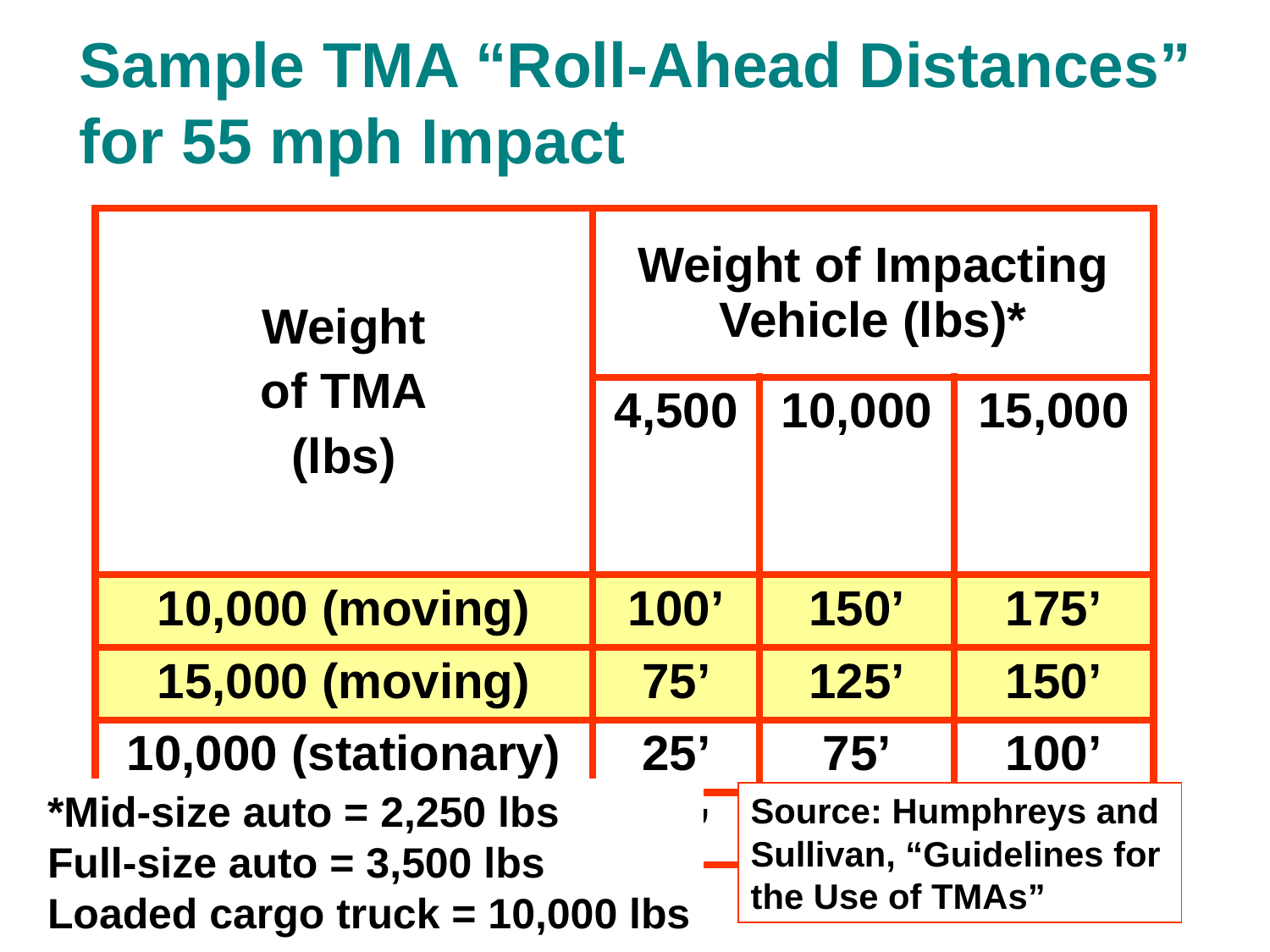

Sample TMA “Roll-Ahead Distances”
for 55 mph Impact
| Weight of TMA (lbs) | Weight of Impacting Vehicle (lbs)\* |  |  |
| --- | --- | --- | --- |
|  | 4,500 | 10,000 | 15,000 |
| 10,000 (moving) | 100’ | 150’ | 175’ |
| 15,000 (moving) | 75’ | 125’ | 150’ |
| 10,000 (stationary) | 25’ | 75’ | 100’ |
| 15,000 (stationary | 25’ | 50’ | 75’ |
*Mid-size auto = 2,250 lbs
Full-size auto = 3,500 lbs
Loaded cargo truck = 10,000 lbs
Source: Humphreys and Sullivan, “Guidelines for the Use of TMAs”